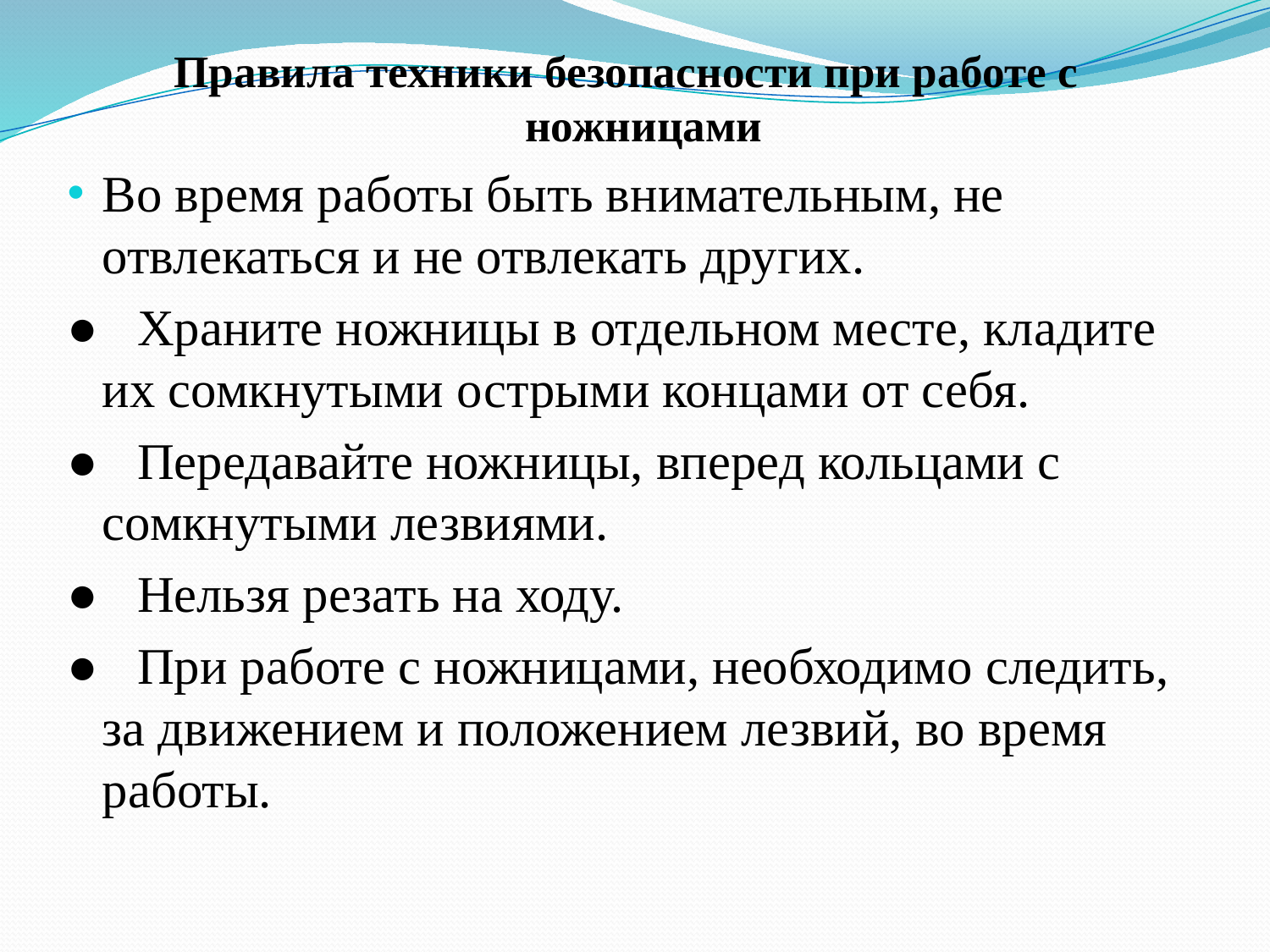

Правила техники безопасности при работе с ножницами
Во время работы быть внимательным, не отвлекаться и не отвлекать других.
●   Храните ножницы в отдельном месте, кладите их сомкнутыми острыми концами от себя.
●   Передавайте ножницы, вперед кольцами с сомкнутыми лезвиями.
●   Нельзя резать на ходу.
●   При работе с ножницами, необходимо следить, за движением и положением лезвий, во время работы.